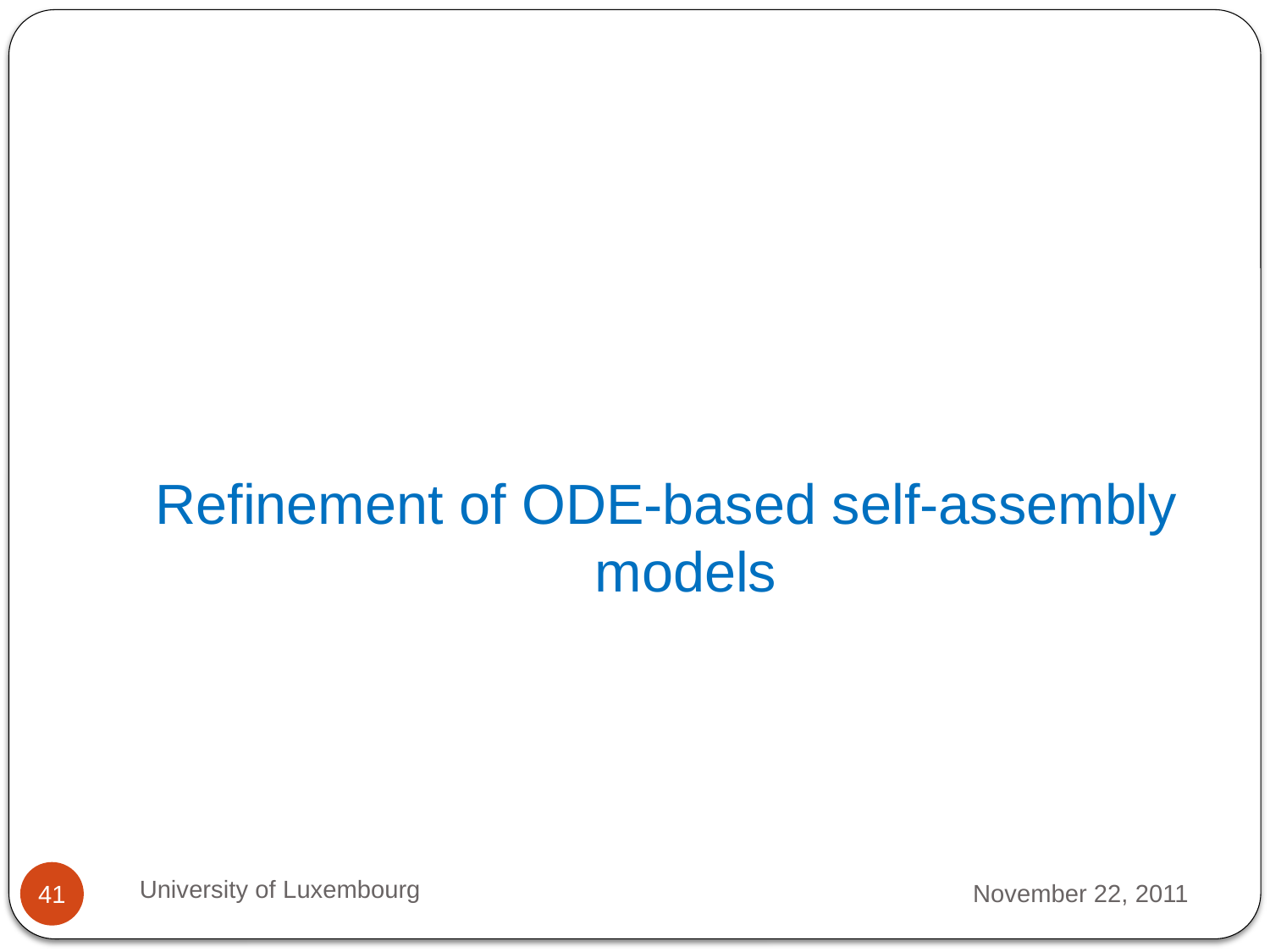

Refinement of ODE-based self-assembly models
University of Luxembourg
November 22, 2011
41